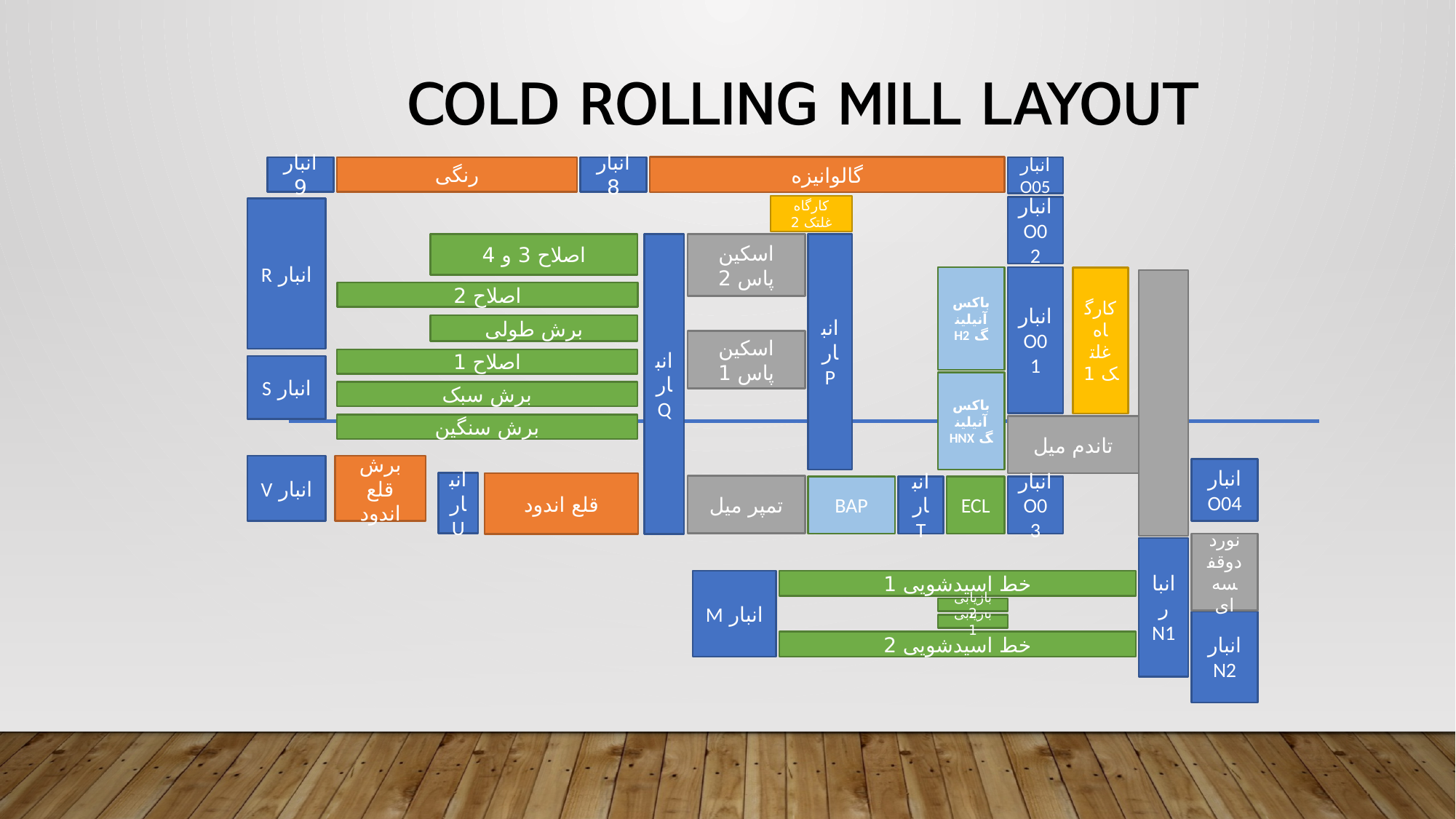

# Cold rolling mill layout
انبار 9
انبار 8
رنگی
گالوانیزه
انبار O05
کارگاه غلتک 2
انبار O02
اصلاح 3 و 4
انبار Q
انبار P
اسکین پاس 2
باکس آنیلینگ H2
انبار O01
کارگاه غلتک 1

اصلاح 2
برش طولی
اسکین پاس 1
اصلاح 1
باکس آنیلینگ HNX
برش سبک
برش سنگین
تاندم میل
انبار U
قلع اندود
تمپر میل
BAP
انبار T
ECL
انبار O03
نورد دوقفسه ای
انبار N1
انبار M
خط اسیدشویی 1
بازیابی 2
انبار N2
بازیابی 1
خط اسیدشویی 2
انبار R
انبار S
انبار V
برش قلع اندود
انبار O04